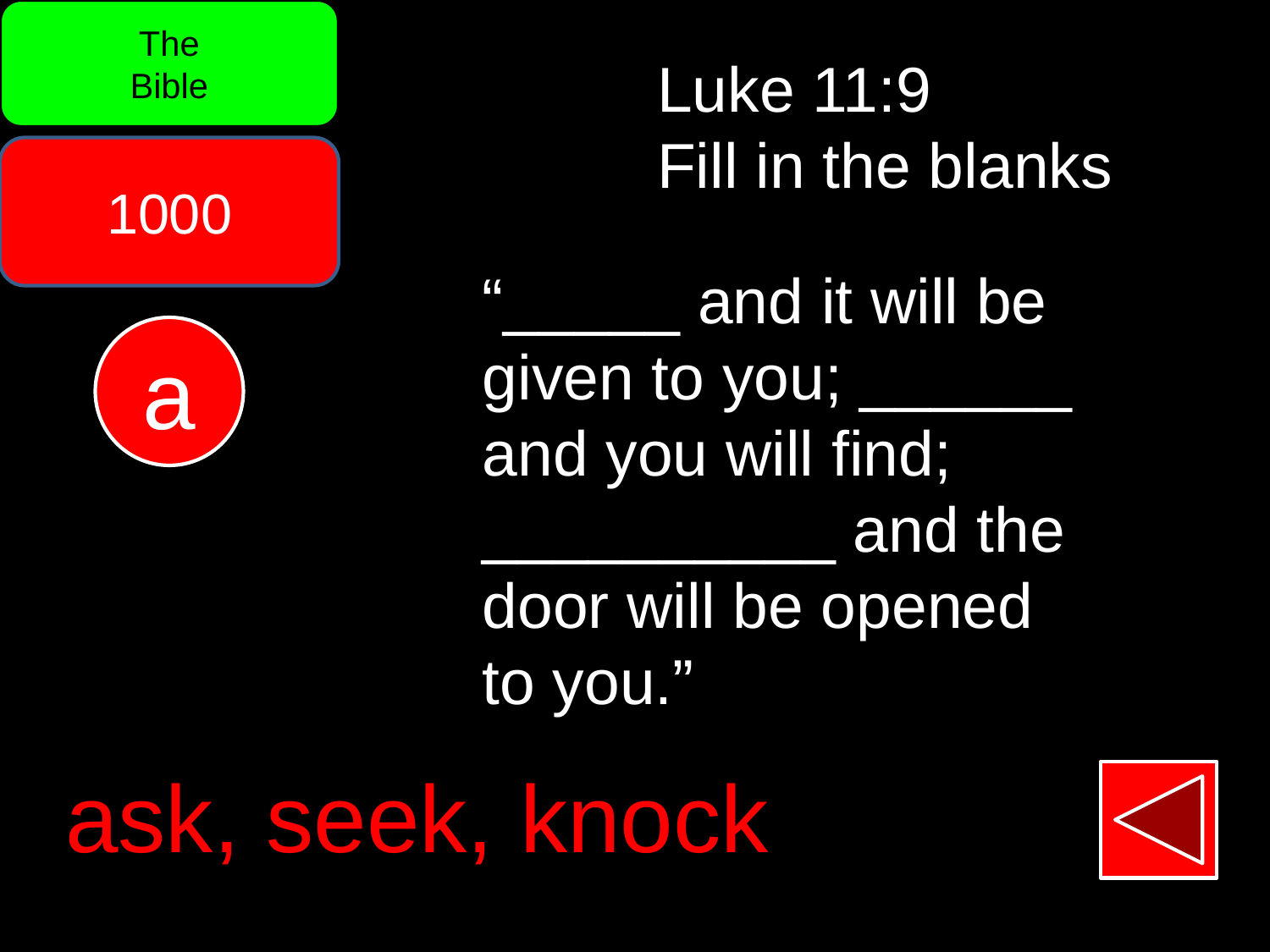

The
Bible
Luke 11:9
Fill in the blanks
1000
“_____ and it will be
given to you; ______
and you will find;
__________ and the
door will be opened
to you.”
a
ask, seek, knock